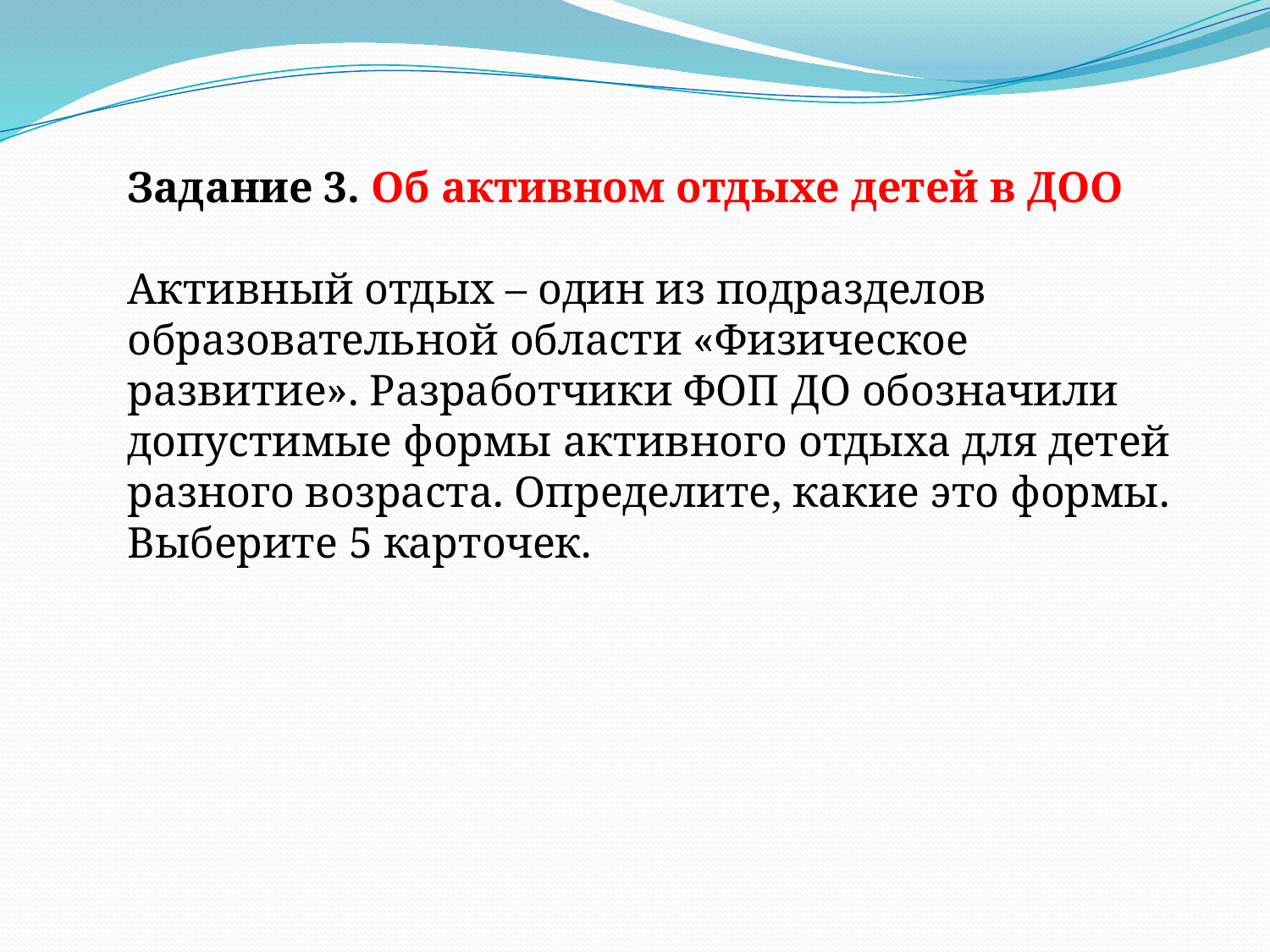

Задание 3. Об активном отдыхе детей в ДОО

Активный отдых – один из подразделов образовательной области «Физическое развитие». Разработчики ФОП ДО обозначили допустимые формы активного отдыха для детей разного возраста. Определите, какие это формы.
Выберите 5 карточек.